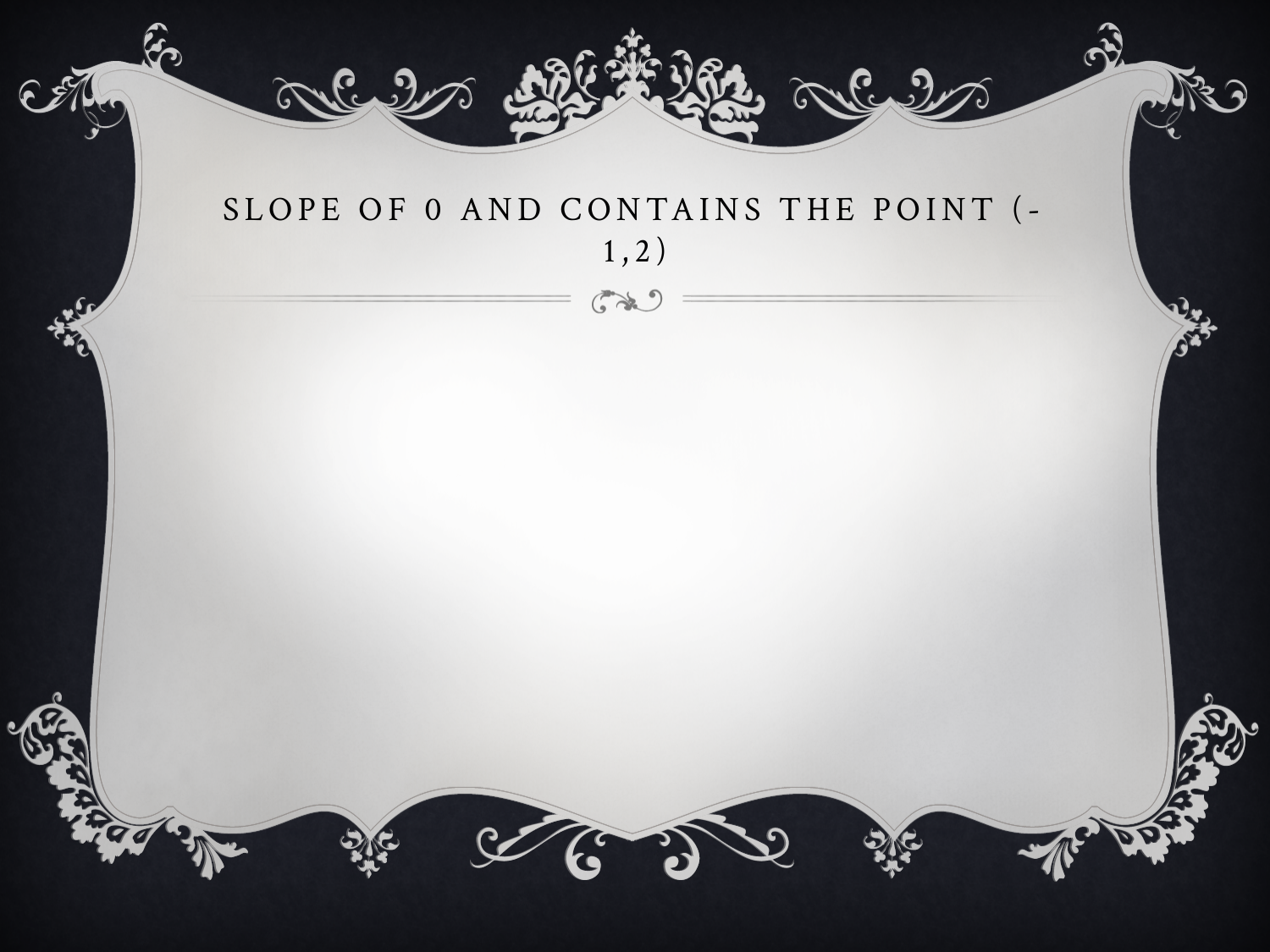

# Slope of 0 and contains the point (-1,2)